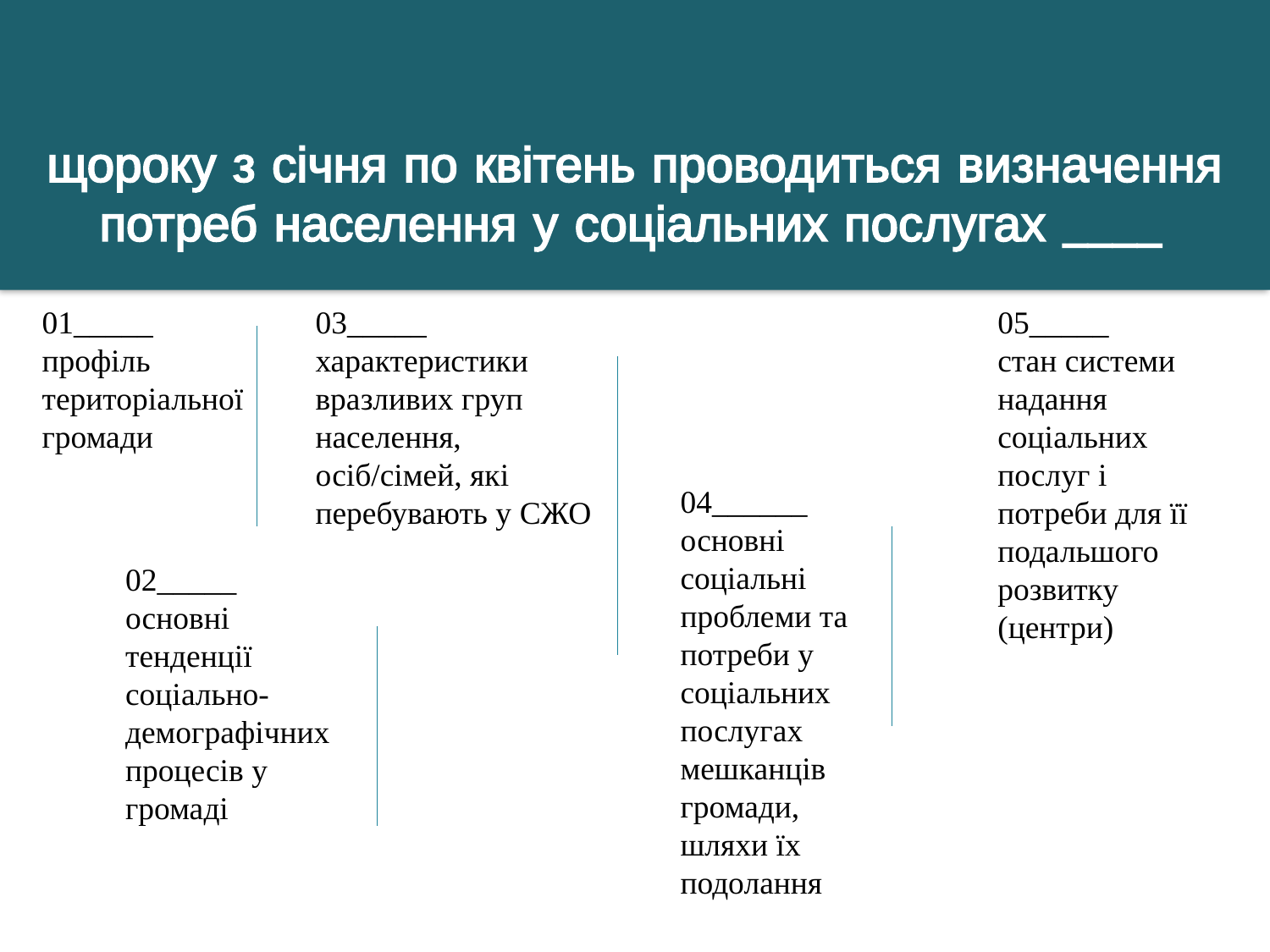

щороку з січня по квітень проводиться визначення потреб населення у соціальних послугах ____
01_____
профіль територіальної громади
03_____
характеристики вразливих груп населення,
осіб/сімей, які перебувають у СЖО
05_____
стан системи надання соціальних послуг і потреби для її подальшого розвитку (центри)
04______
основні соціальні проблеми та потреби у соціальних послугах мешканців громади, шляхи їх подолання
02_____
основні тенденції соціально-демографічних процесів у громаді